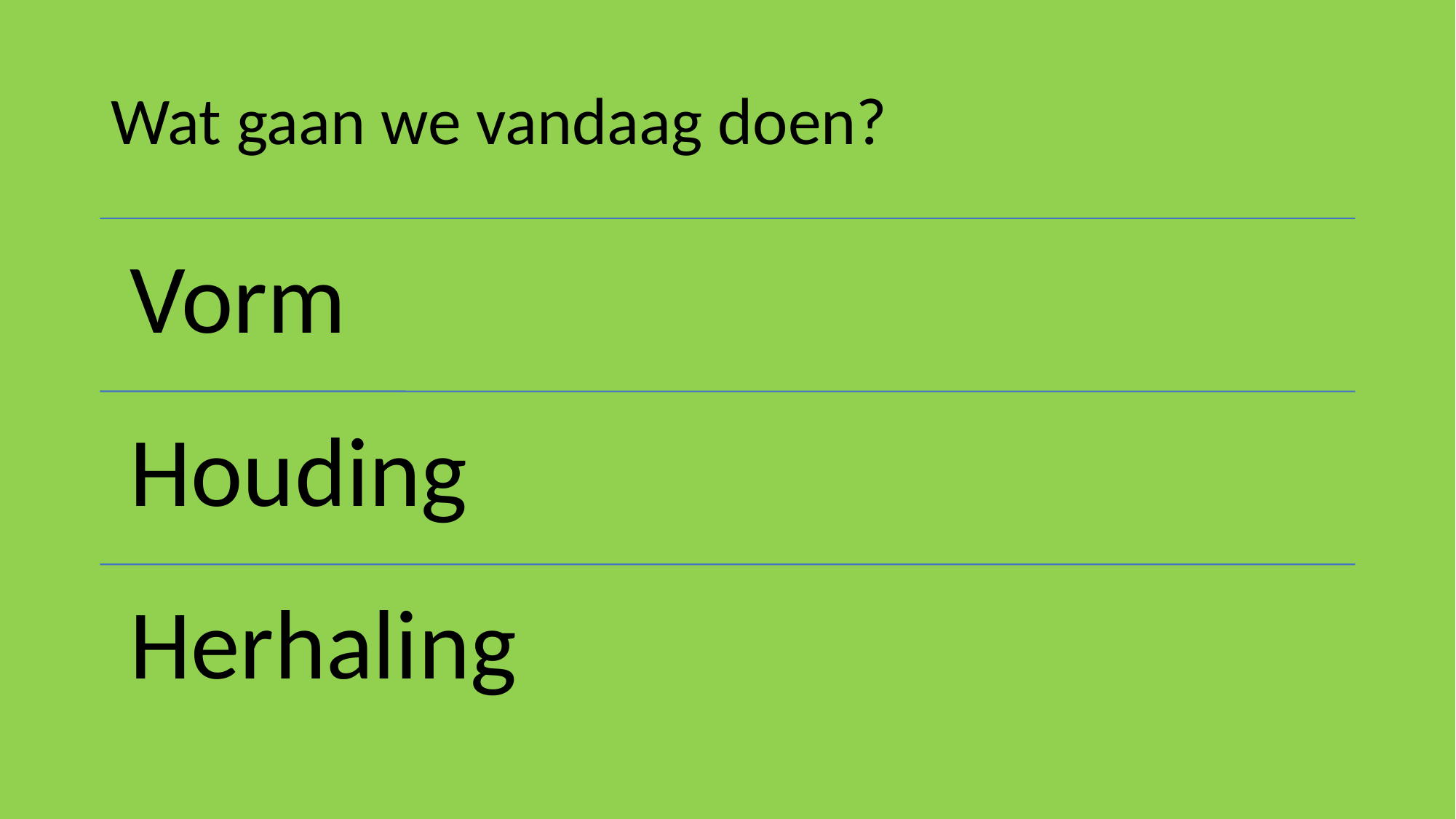

# Wat gaan we vandaag doen?
Vorm
Houding
Herhaling